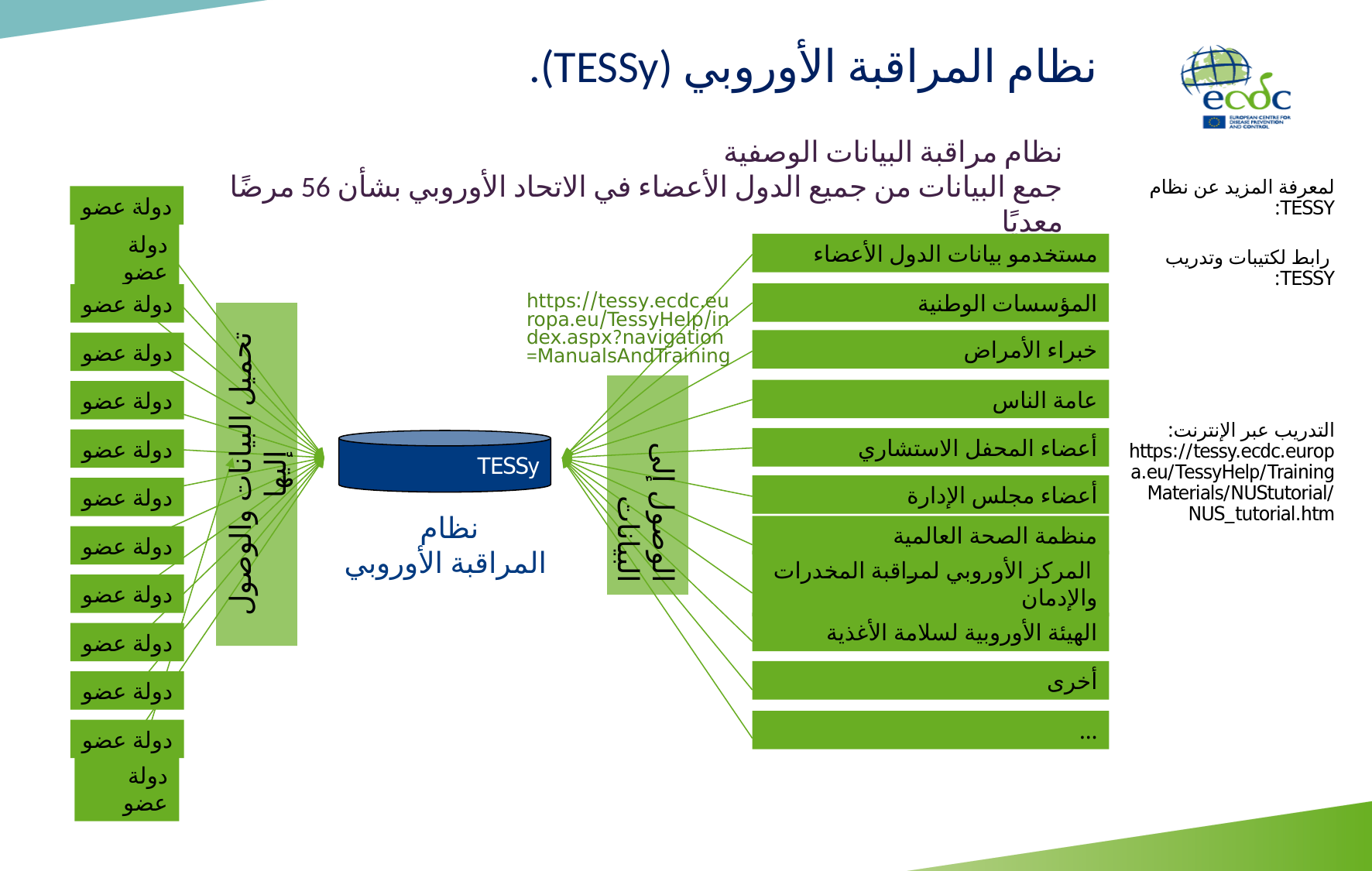

نظام المراقبة الأوروبي (TESSy).
نظام مراقبة البيانات الوصفية
جمع البيانات من جميع الدول الأعضاء في الاتحاد الأوروبي بشأن 56 مرضًا معديًا

لمعرفة المزيد عن نظام TESSY:

 رابط لكتيبات وتدريب TESSY: https://tessy.ecdc.europa.eu/TessyHelp/index.aspx?navigation=ManualsAndTraining

التدريب عبر الإنترنت: https://tessy.ecdc.europa.eu/TessyHelp/TrainingMaterials/NUStutorial/NUS_tutorial.htm
دولة عضو

مستخدمو بيانات الدول الأعضاء
دولة عضو

المؤسسات الوطنية
دولة عضو

خبراء الأمراض
دولة عضو

عامة الناس
دولة عضو

أعضاء المحفل الاستشاري
دولة عضو
TESSy

تحميل البيانات والوصول إليها

الوصول إلى البيانات
أعضاء مجلس الإدارة
دولة عضو
نظام
 المراقبة الأوروبي
منظمة الصحة العالمية
دولة عضو
 المركز الأوروبي لمراقبة المخدرات والإدمان
دولة عضو
الهيئة الأوروبية لسلامة الأغذية
دولة عضو
أخرى
دولة عضو
…
دولة عضو
دولة عضو